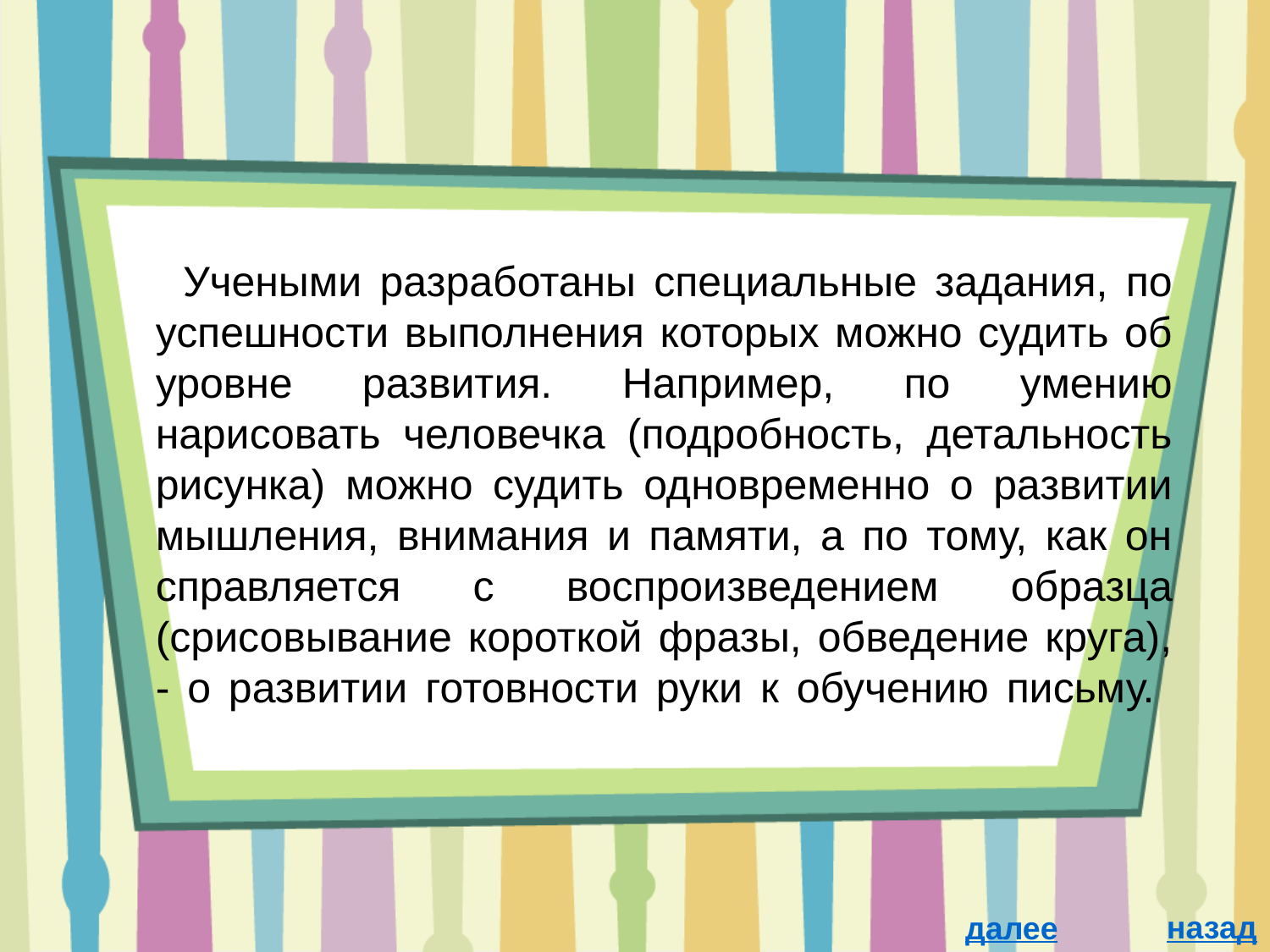

Учеными разработаны специальные задания, по успешности выполнения которых можно судить об уровне развития. Например, по умению нарисовать человечка (подробность, детальность рисунка) можно судить одновременно о развитии мышления, внимания и памяти, а по тому, как он справляется с воспроизведением образца (срисовывание короткой фразы, обведение круга), - о развитии готовности руки к обучению письму.
назад
далее